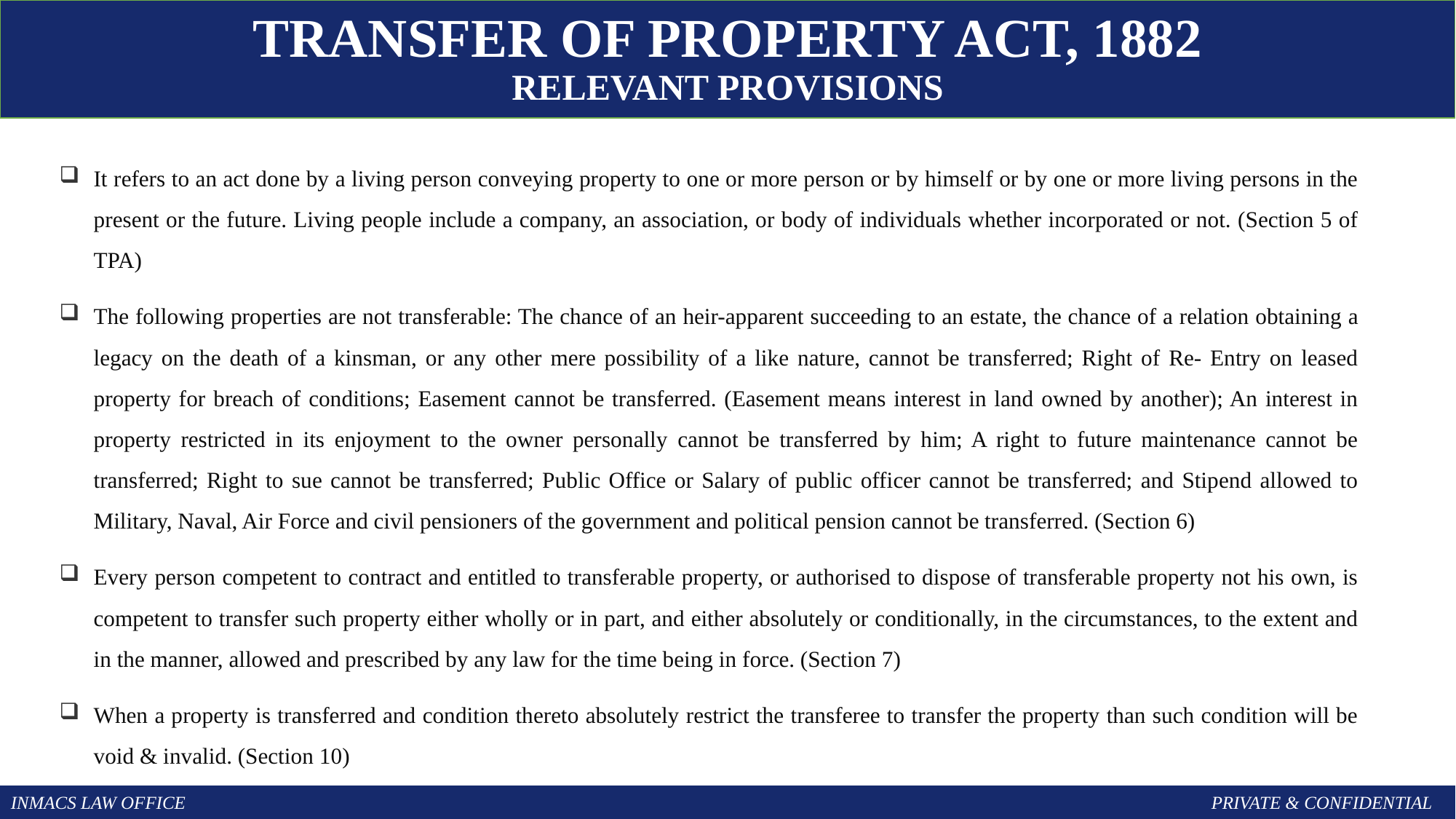

TRANSFER OF PROPERTY Act, 1882
RELEVANT PROVISIONS
It refers to an act done by a living person conveying property to one or more person or by himself or by one or more living persons in the present or the future. Living people include a company, an association, or body of individuals whether incorporated or not. (Section 5 of TPA)
The following properties are not transferable: The chance of an heir-apparent succeeding to an estate, the chance of a relation obtaining a legacy on the death of a kinsman, or any other mere possibility of a like nature, cannot be transferred; Right of Re- Entry on leased property for breach of conditions; Easement cannot be transferred. (Easement means interest in land owned by another); An interest in property restricted in its enjoyment to the owner personally cannot be transferred by him; A right to future maintenance cannot be transferred; Right to sue cannot be transferred; Public Office or Salary of public officer cannot be transferred; and Stipend allowed to Military, Naval, Air Force and civil pensioners of the government and political pension cannot be transferred. (Section 6)
Every person competent to contract and entitled to transferable property, or authorised to dispose of transferable property not his own, is competent to transfer such property either wholly or in part, and either absolutely or conditionally, in the circumstances, to the extent and in the manner, allowed and prescribed by any law for the time being in force. (Section 7)
When a property is transferred and condition thereto absolutely restrict the transferee to transfer the property than such condition will be void & invalid. (Section 10)
INMACS LAW OFFICE										PRIVATE & CONFIDENTIAL